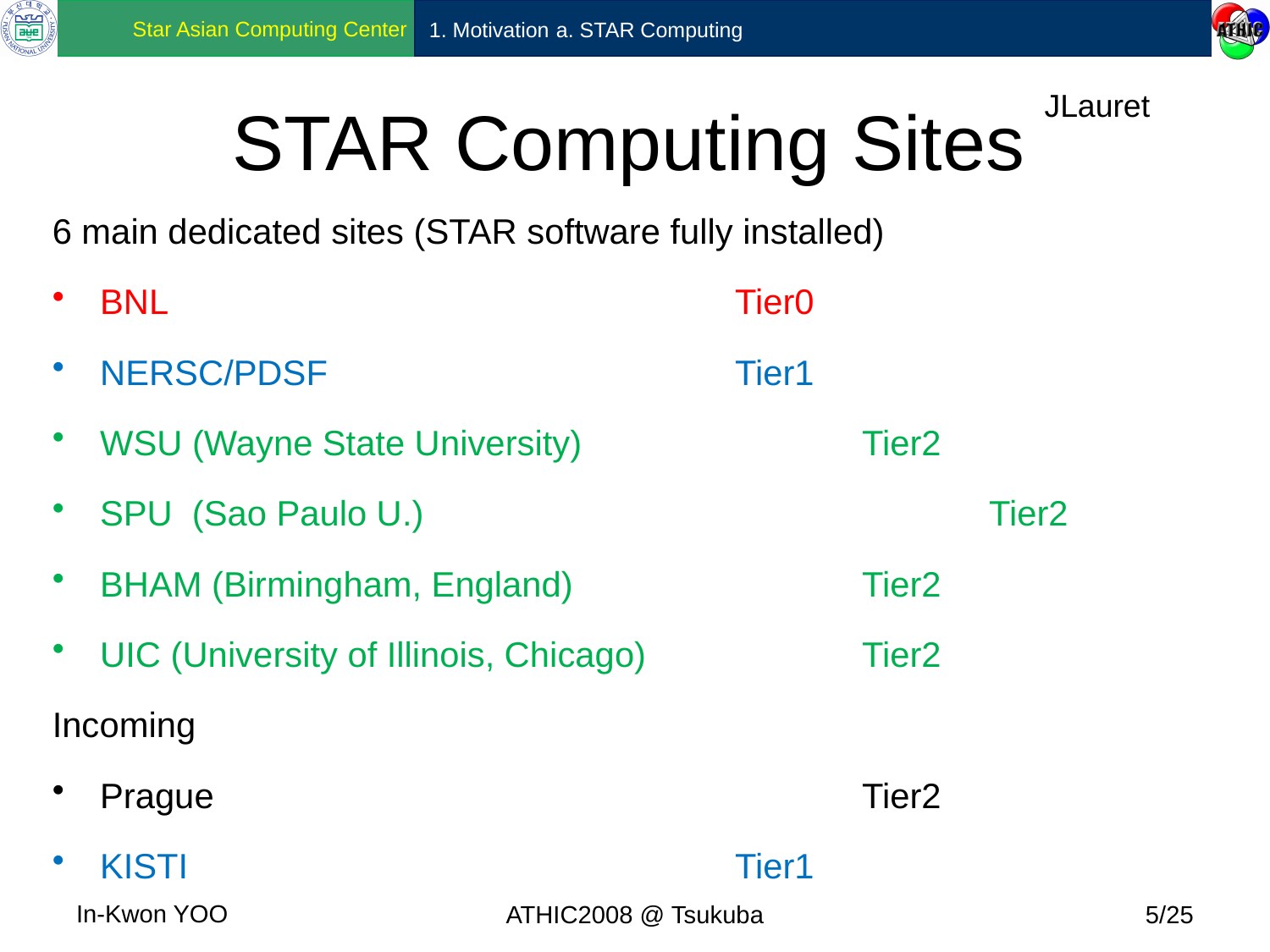

1. Motivation	a. STAR Computing
STAR Computing Sites
JLauret
6 main dedicated sites (STAR software fully installed)
BNL					Tier0
NERSC/PDSF 				Tier1
WSU (Wayne State University)			Tier2
SPU  (Sao Paulo U.)					Tier2
BHAM (Birmingham, England)			Tier2
UIC (University of Illinois, Chicago)		Tier2
Incoming
Prague						Tier2
KISTI					Tier1

ATHIC2008 @ Tsukuba
5/25
In-Kwon YOO